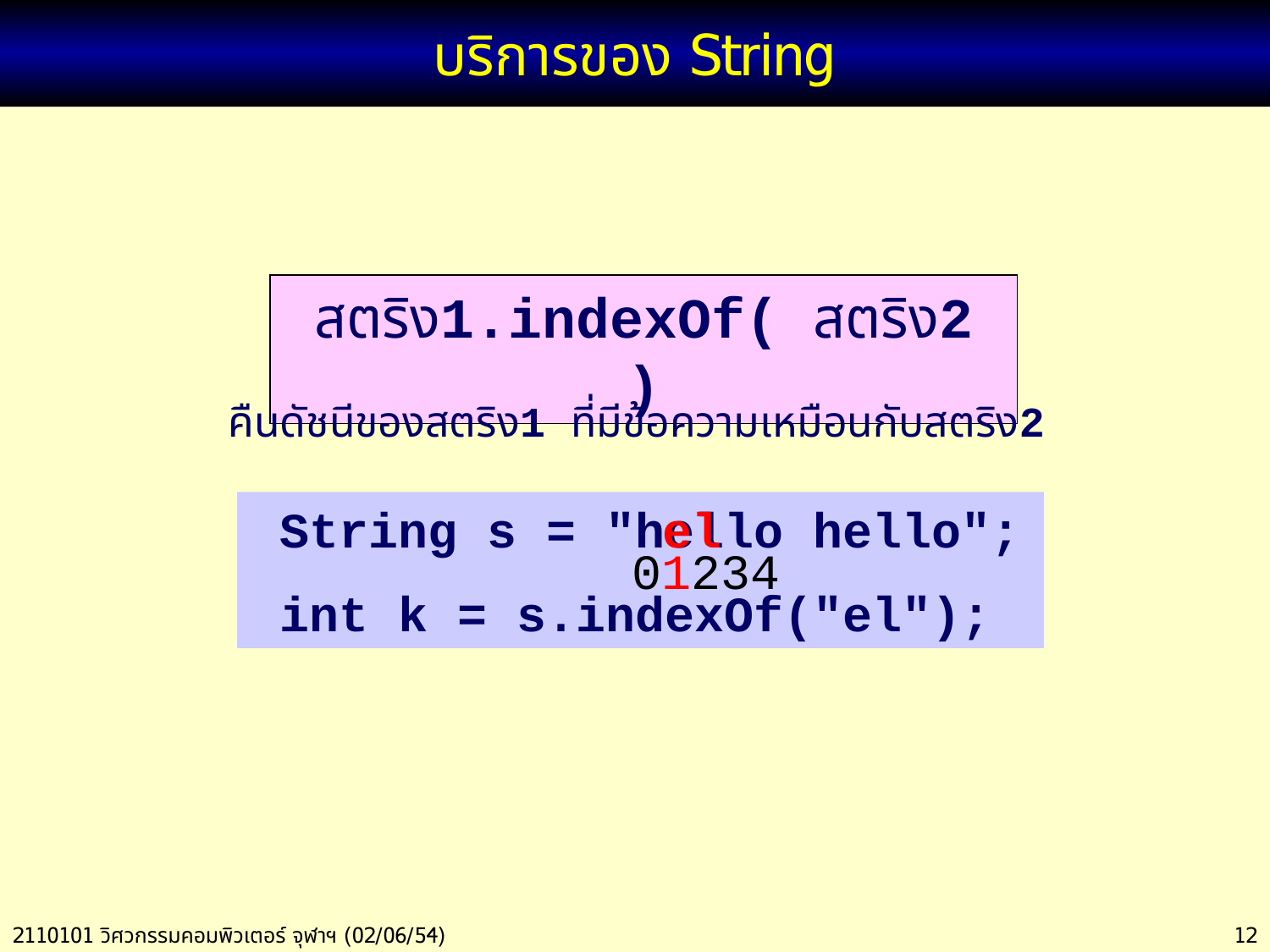

# บริการของ String
สตริง1.indexOf( สตริง2 )
คืนดัชนีของสตริง1 ที่มีข้อความเหมือนกับสตริง2
el
01234
 String s = "hello hello";
 int k = s.indexOf("el");